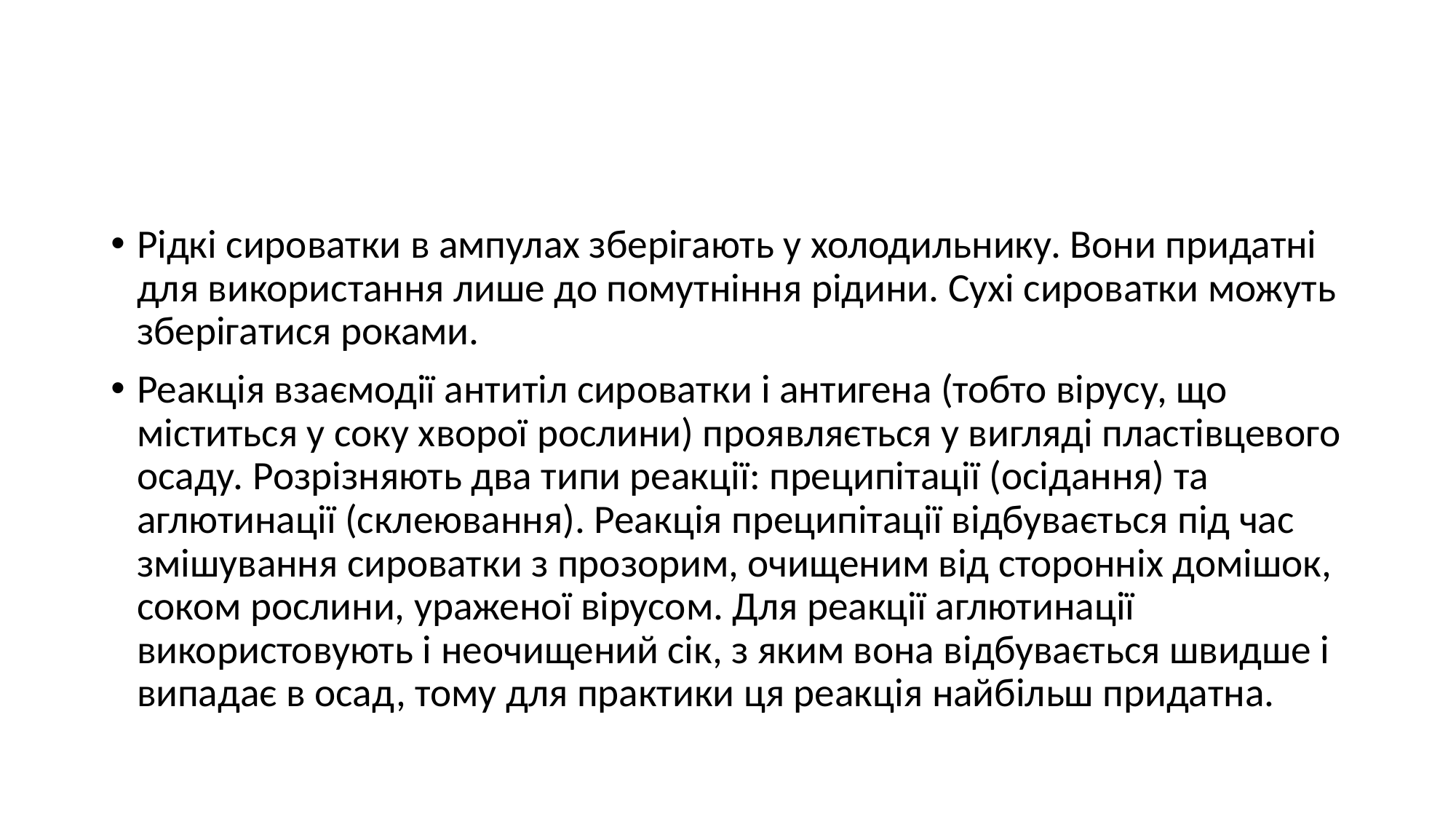

#
Рідкі сироватки в ампулах зберігають у холодильнику. Вони придатні для використання лише до помутніння рідини. Сухі сироватки можуть зберігатися роками.
Реакція взаємодії антитіл сироватки і антигена (тобто вірусу, що міститься у соку хворої рослини) проявляється у вигляді пластівцевого осаду. Розрізняють два типи реакції: преципітації (осідання) та аглютинації (склеювання). Реакція преципітації відбувається під час змішування сироватки з прозорим, очищеним від сторонніх домішок, соком рослини, ураженої вірусом. Для реакції аглютинації використовують і неочищений сік, з яким вона відбувається швидше і випадає в осад, тому для практики ця реакція найбільш придатна.